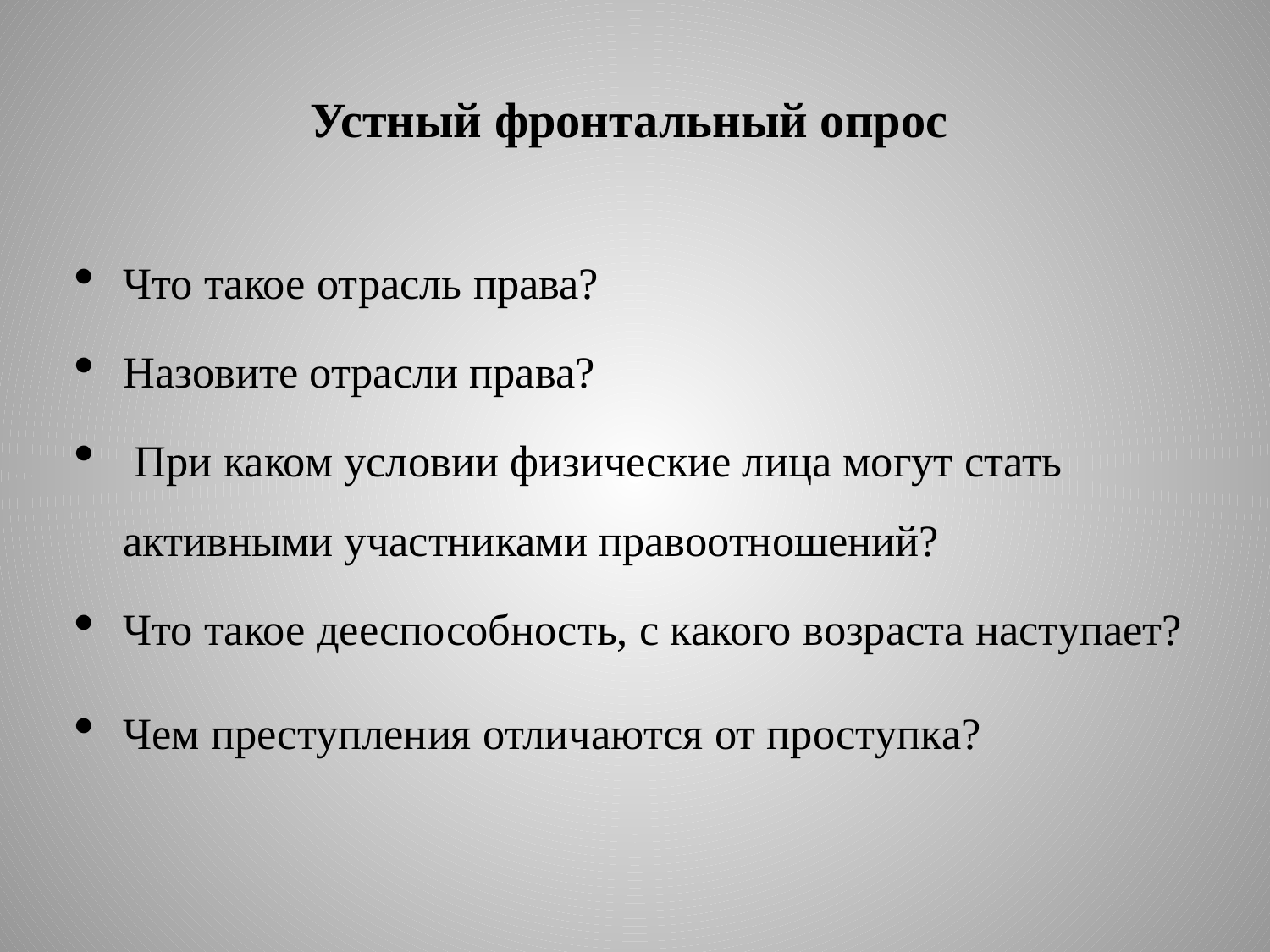

# Устный фронтальный опрос
Что такое отрасль права?
Назовите отрасли права?
 При каком условии физические лица могут стать активными участниками правоотношений?
Что такое дееспособность, с какого возраста наступает?
Чем преступления отличаются от проступка?